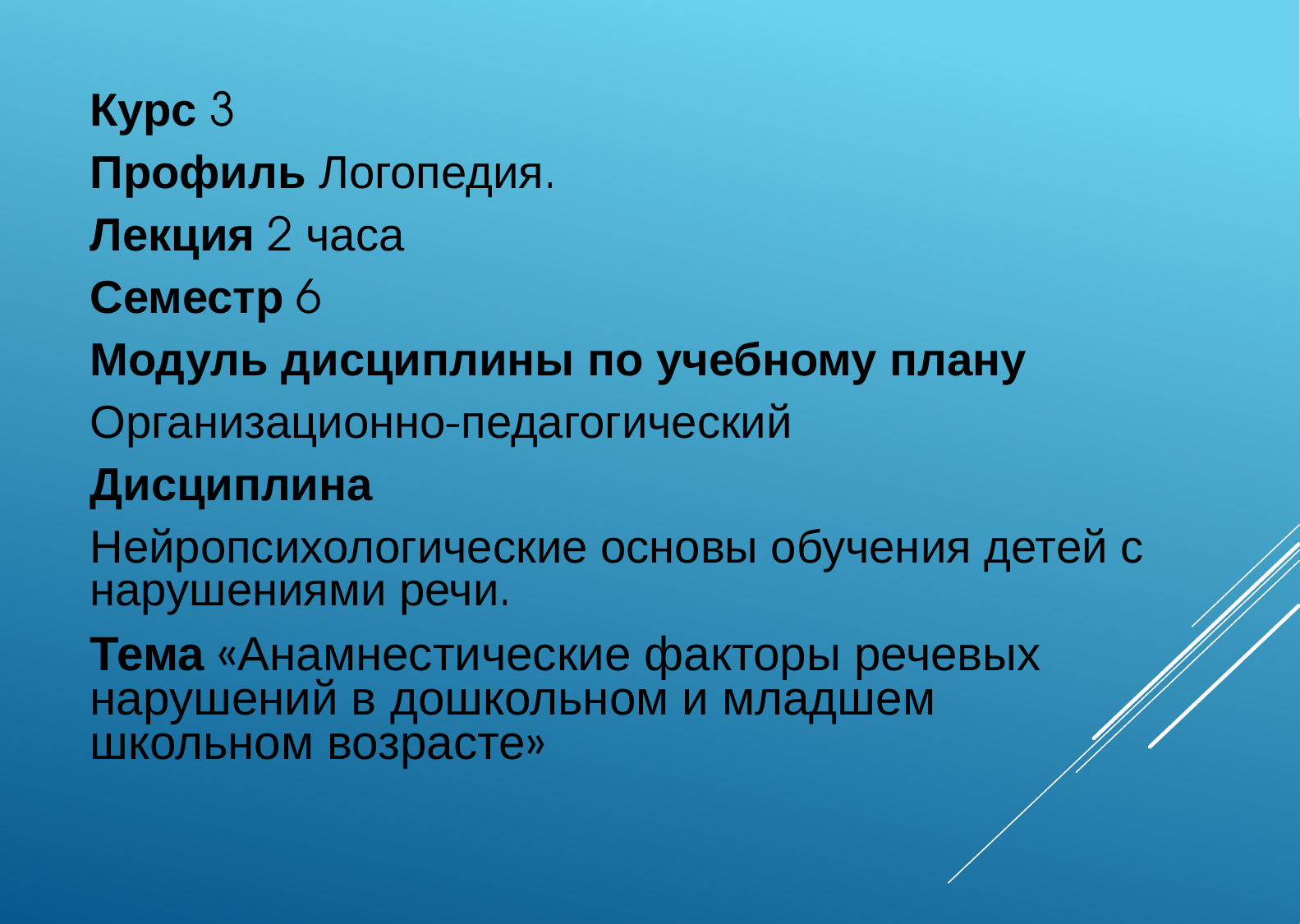

Курс 3
Профиль Логопедия.
Лекция 2 часа
Семестр 6
Модуль дисциплины по учебному плану
Организационно-педагогический
Дисциплина
Нейропсихологические основы обучения детей с нарушениями речи.
Тема «Анамнестические факторы речевых нарушений в дошкольном и младшем школьном возрасте»